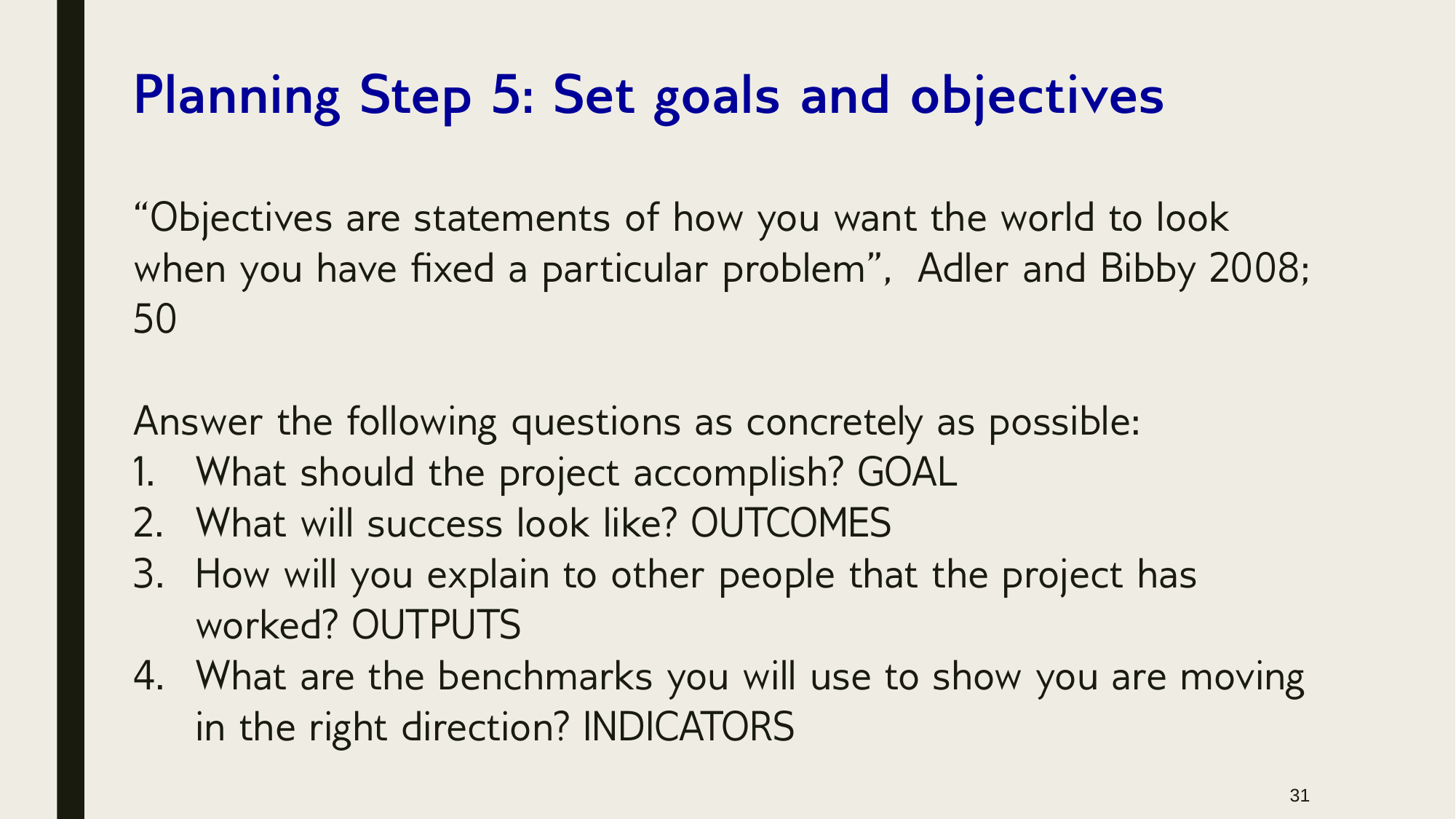

Planning Step 5: Set goals and objectives
“Objectives are statements of how you want the world to look when you have fixed a particular problem”,  Adler and Bibby 2008; 50

Answer the following questions as concretely as possible:
What should the project accomplish? GOAL
What will success look like? OUTCOMES
How will you explain to other people that the project has worked? OUTPUTS
What are the benchmarks you will use to show you are moving in the right direction? INDICATORS
31